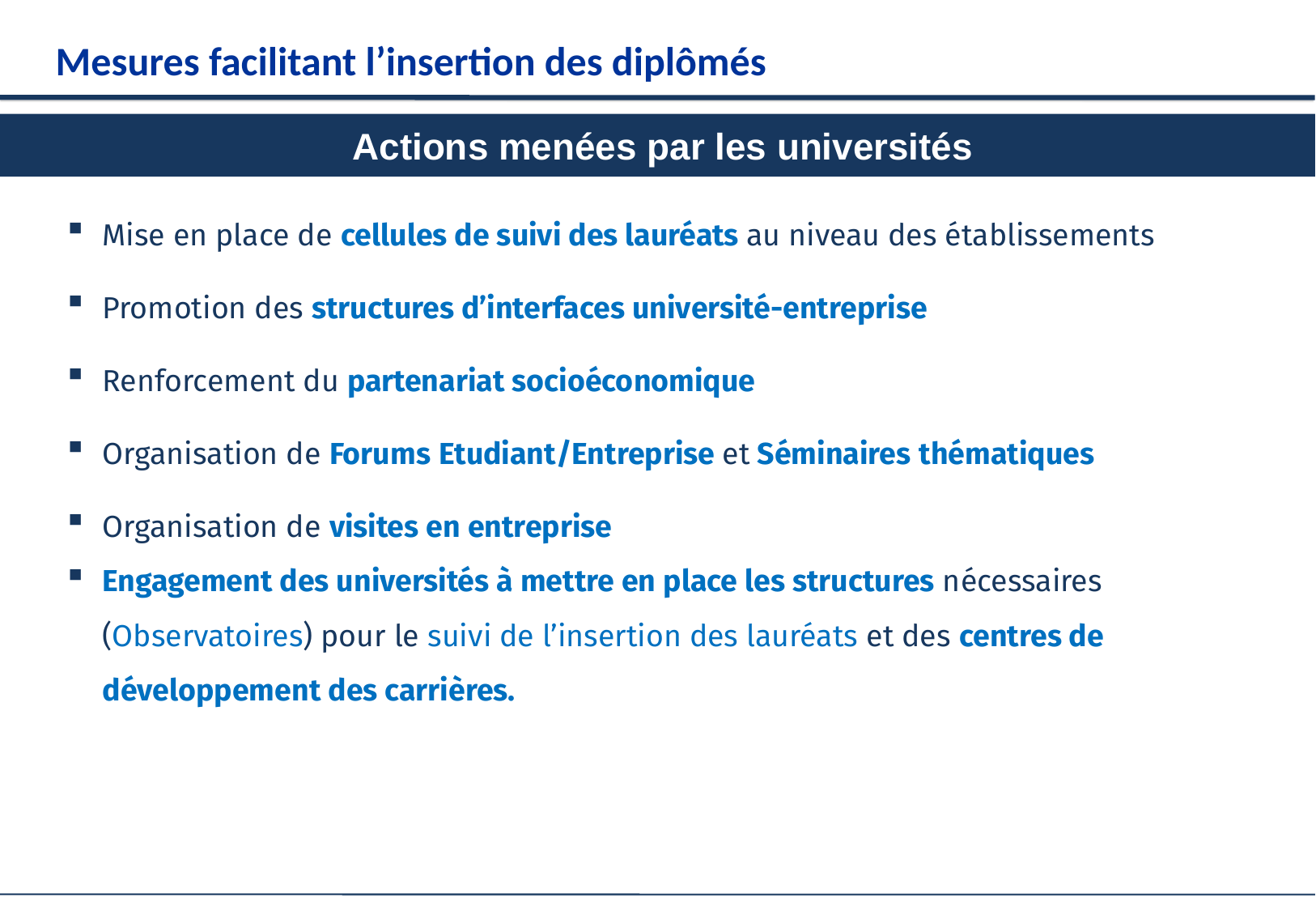

Mesures facilitant l’insertion des diplômés
 Actions menées par les universités
Mise en place de cellules de suivi des lauréats au niveau des établissements

Promotion des structures d’interfaces université-entreprise

Renforcement du partenariat socioéconomique

Organisation de Forums Etudiant/Entreprise et Séminaires thématiques

Organisation de visites en entreprise
Engagement des universités à mettre en place les structures nécessaires (Observatoires) pour le suivi de l’insertion des lauréats et des centres de développement des carrières.